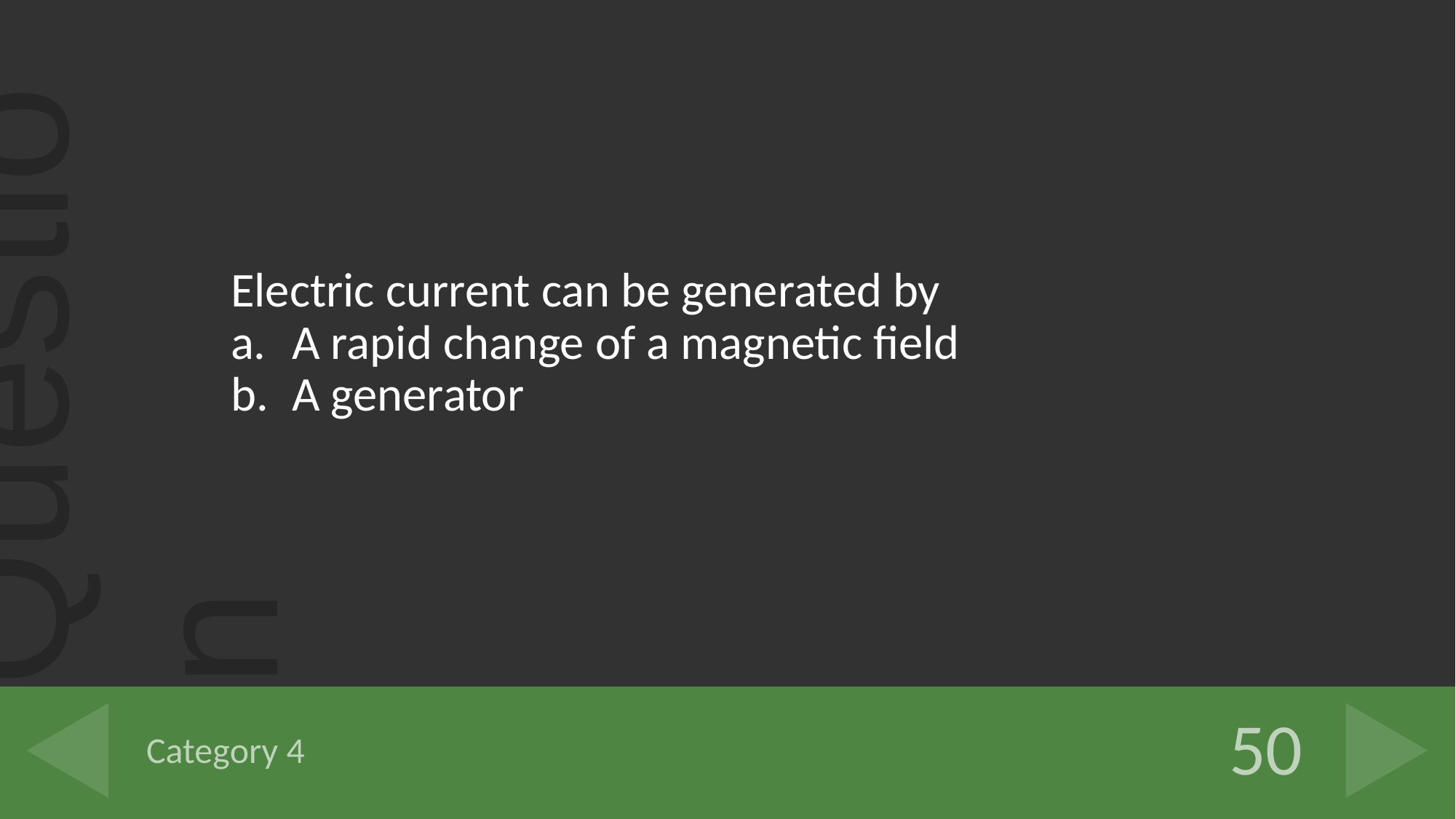

Electric current can be generated by
A rapid change of a magnetic field
A generator
# Category 4
50